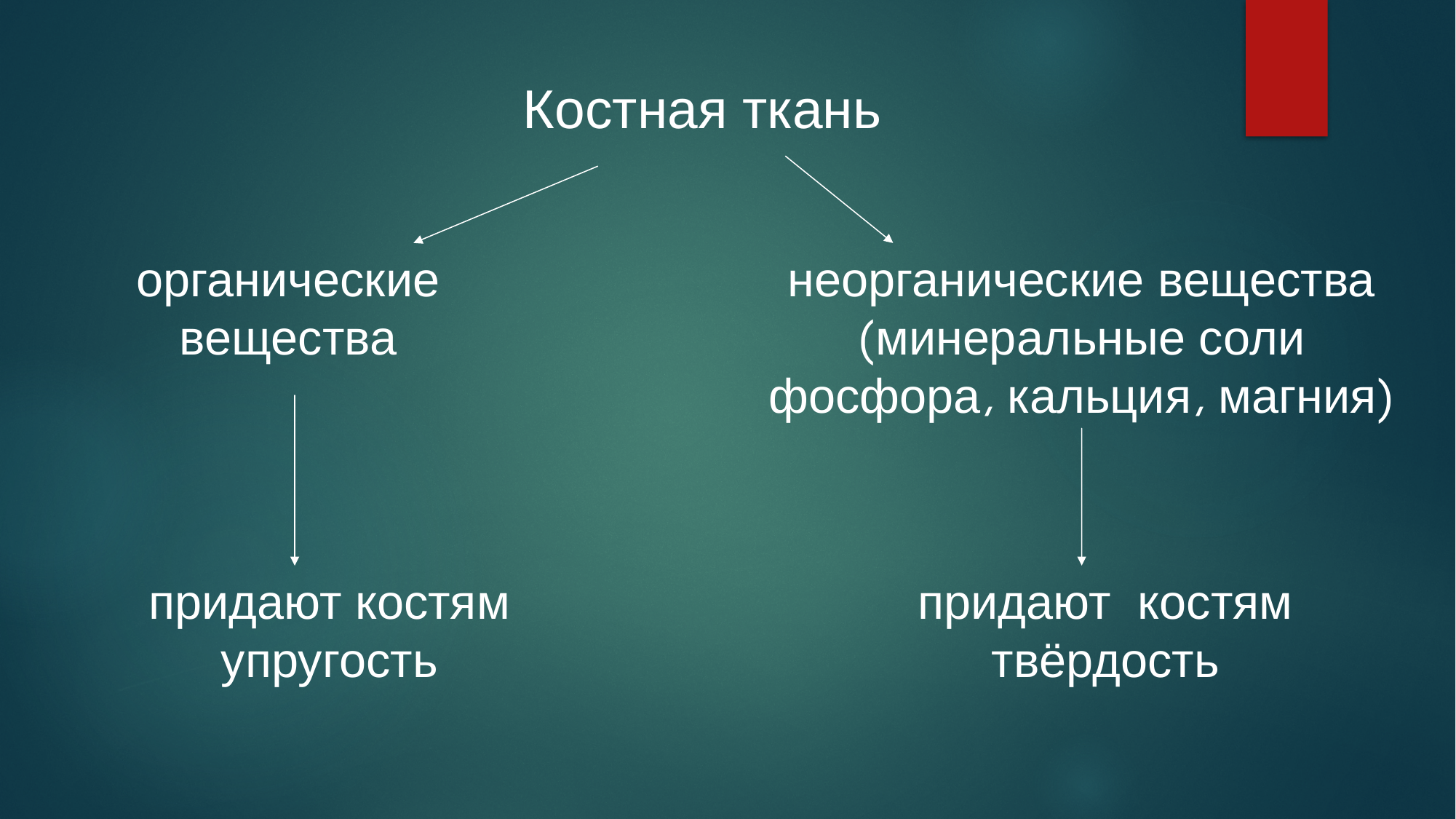

Костная ткань
органические вещества
неорганические вещества (минеральные соли фосфора, кальция, магния)
придают костям упругость
придают  костям твёрдость